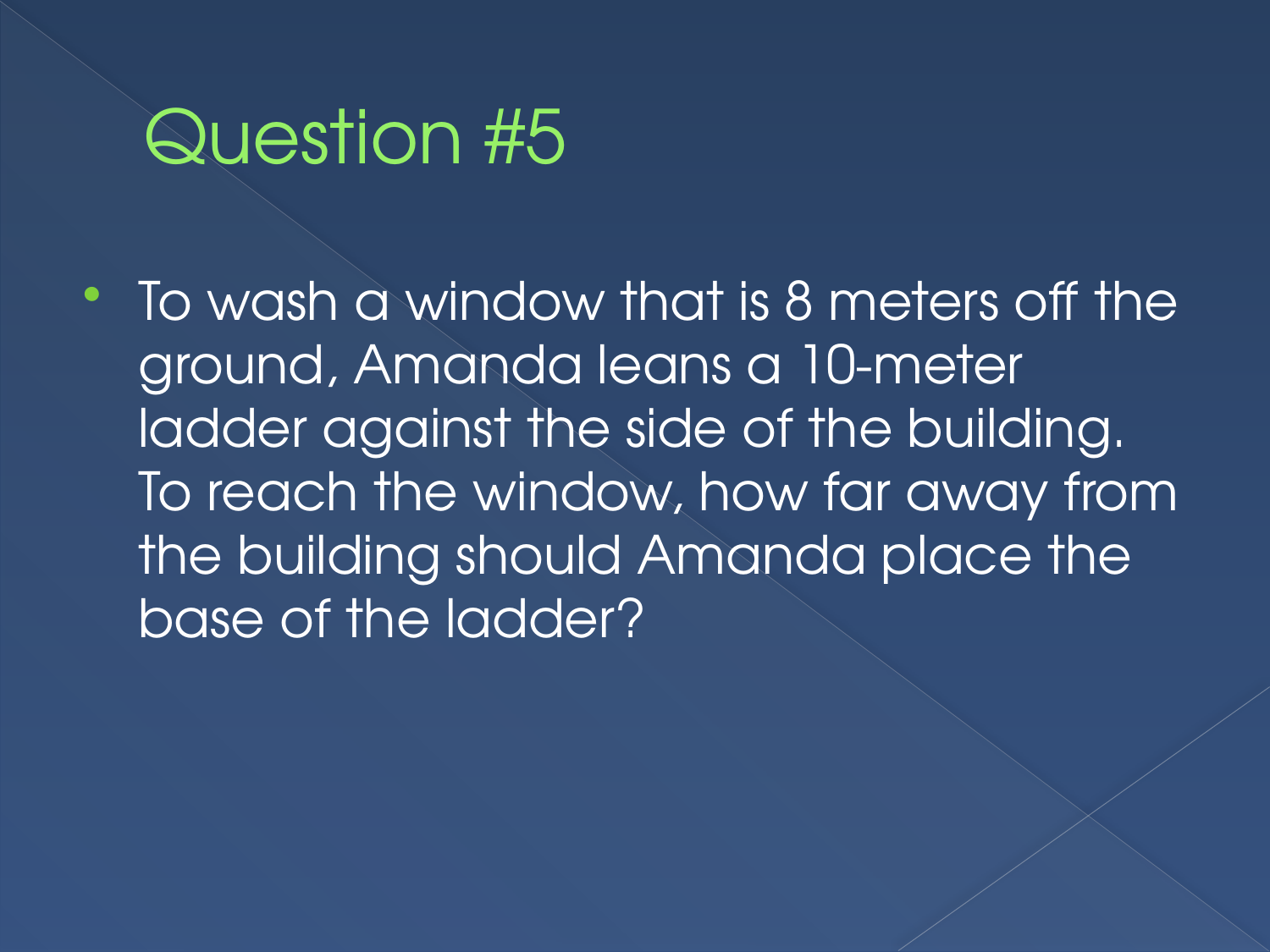

# Question #5
To wash a window that is 8 meters off the ground, Amanda leans a 10-meter ladder against the side of the building. To reach the window, how far away from the building should Amanda place the base of the ladder?